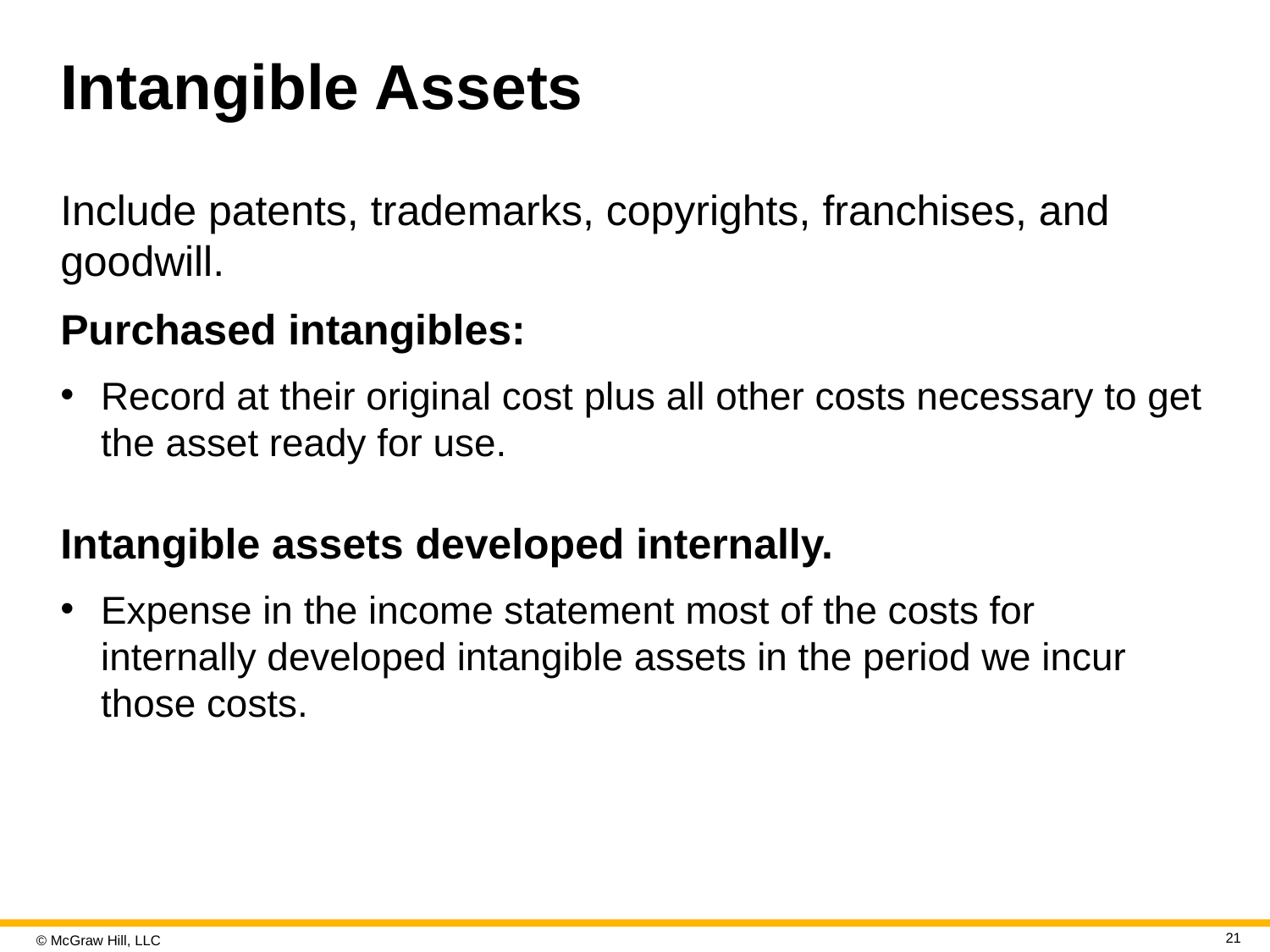

# Intangible Assets
Include patents, trademarks, copyrights, franchises, and goodwill.
Purchased intangibles:
Record at their original cost plus all other costs necessary to get the asset ready for use.
Intangible assets developed internally.
Expense in the income statement most of the costs for internally developed intangible assets in the period we incur those costs.
21